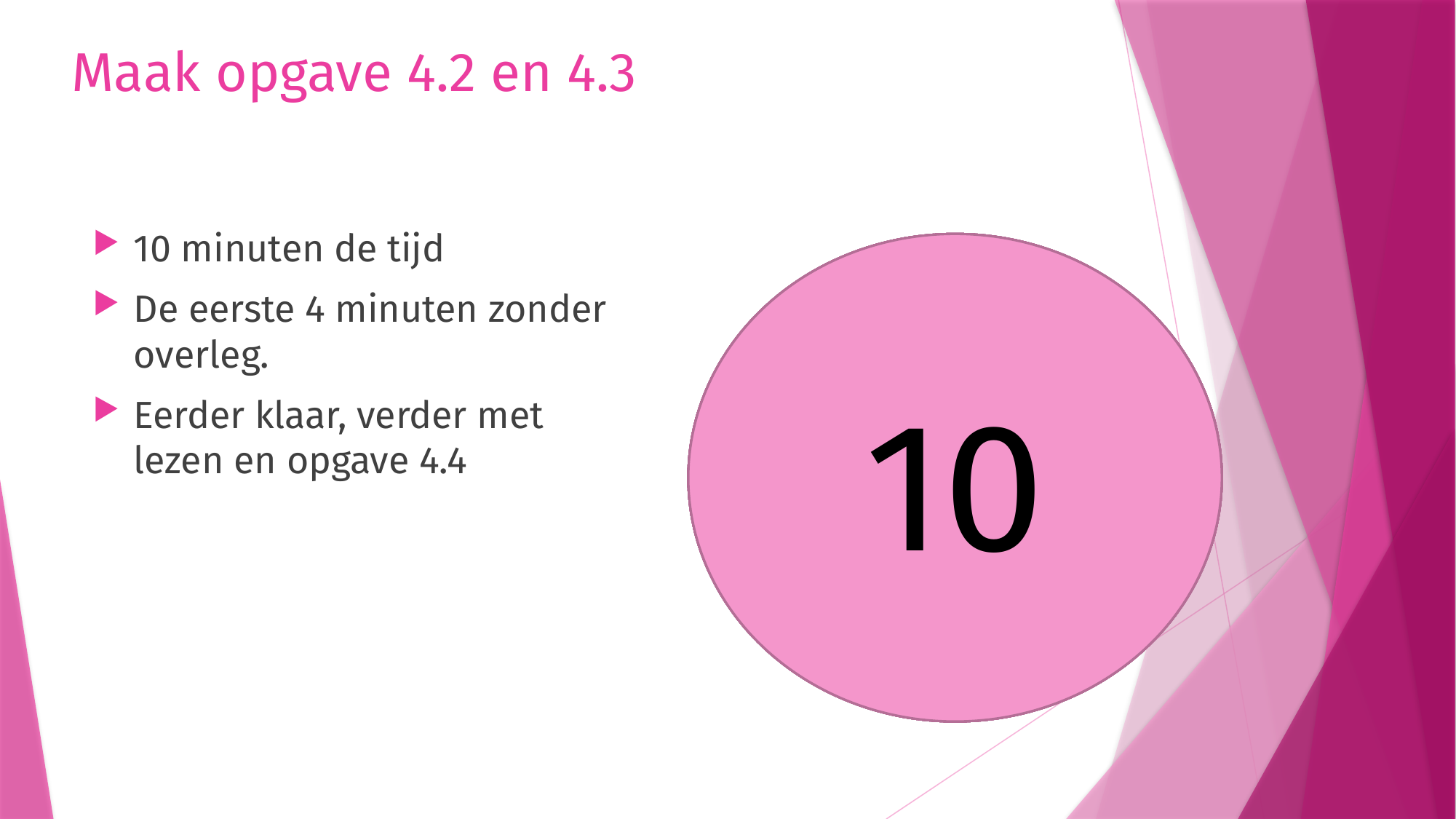

# Maak opgave 4.2 en 4.3
10 minuten de tijd
De eerste 4 minuten zonder overleg.
Eerder klaar, verder met lezen en opgave 4.4
10
8
9
5
6
7
4
3
1
2